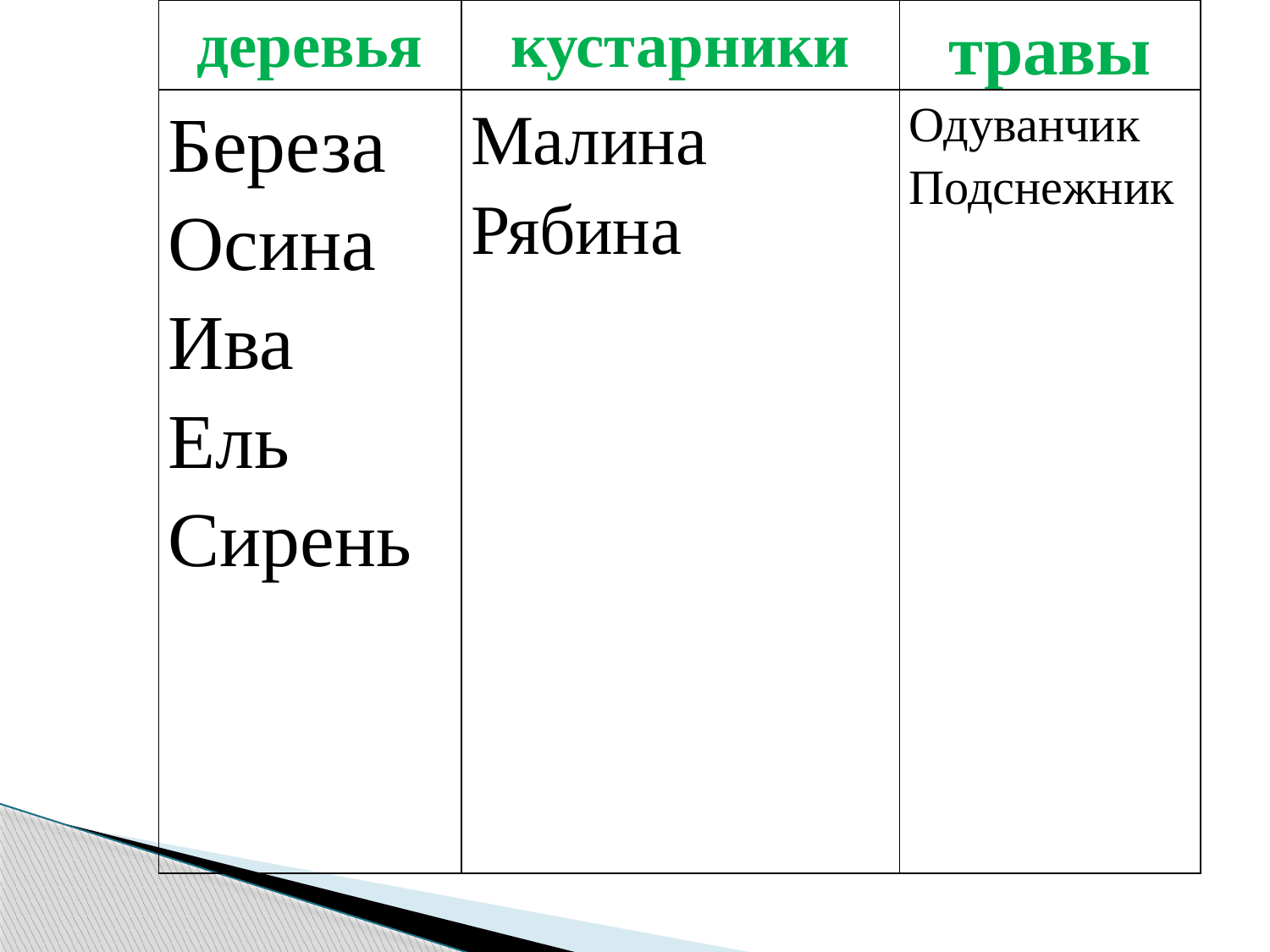

| деревья | кустарники | травы |
| --- | --- | --- |
| Береза Осина Ива Ель Сирень | Малина Рябина | Одуванчик Подснежник |